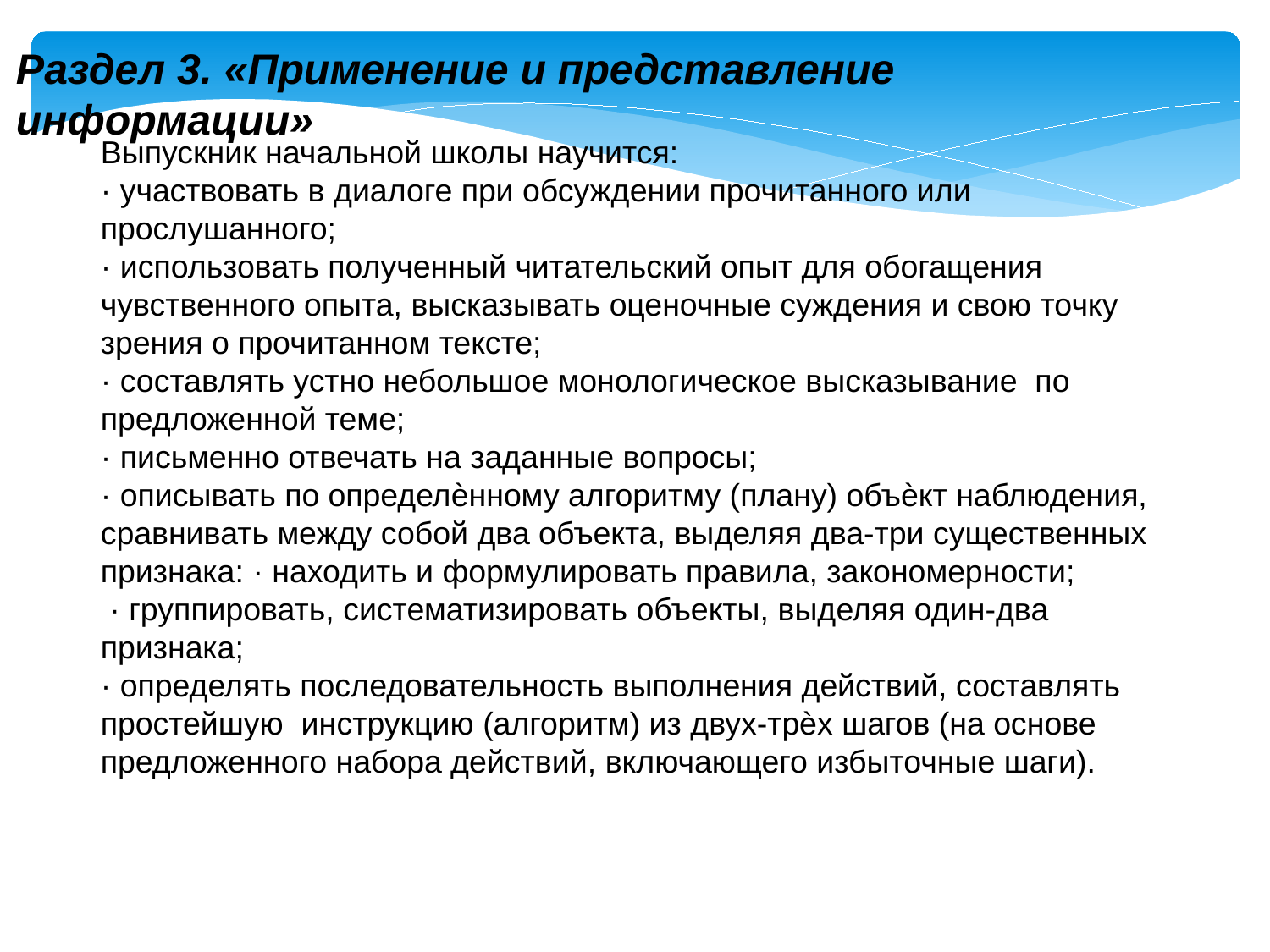

Раздел 3. «Применение и представление информации»
Выпускник начальной школы научится:
· участвовать в диалоге при обсуждении прочитанного или прослушанного;
· использовать полученный читательский опыт для обогащения чувственного опыта, высказывать оценочные суждения и свою точку зрения о прочитанном тексте;
· составлять устно небольшое монологическое высказывание  по предложенной теме;
· письменно отвечать на заданные вопросы;
· описывать по определѐнному алгоритму (плану) объѐкт наблюдения, сравнивать между собой два объекта, выделяя два-три существенных признака: · находить и формулировать правила, закономерности;
 · группировать, систематизировать объекты, выделяя один-два признака;
· определять последовательность выполнения действий, составлять простейшую  инструкцию (алгоритм) из двух-трѐх шагов (на основе
предложенного набора действий, включающего избыточные шаги).